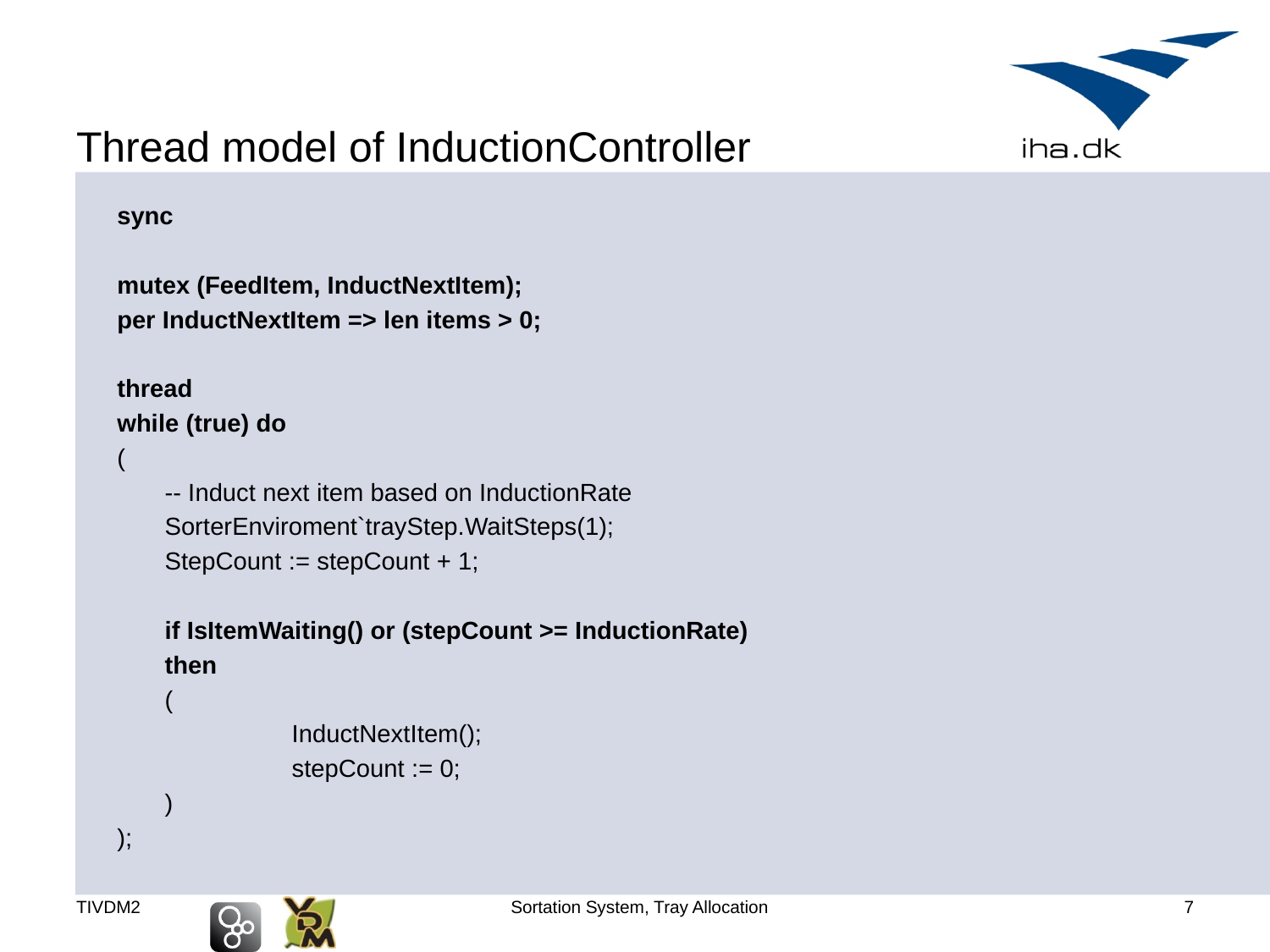

# Thread model of InductionController
sync

mutex (FeedItem, InductNextItem);
per InductNextItem => len items > 0;

thread
while (true) do
(
	-- Induct next item based on InductionRate
	SorterEnviroment`trayStep.WaitSteps(1);
	StepCount := stepCount + 1;

	if IsItemWaiting() or (stepCount >= InductionRate)
	then
	(
		InductNextItem();
		stepCount := 0;
	)
);

TIVDM2
Sortation System, Tray Allocation
7